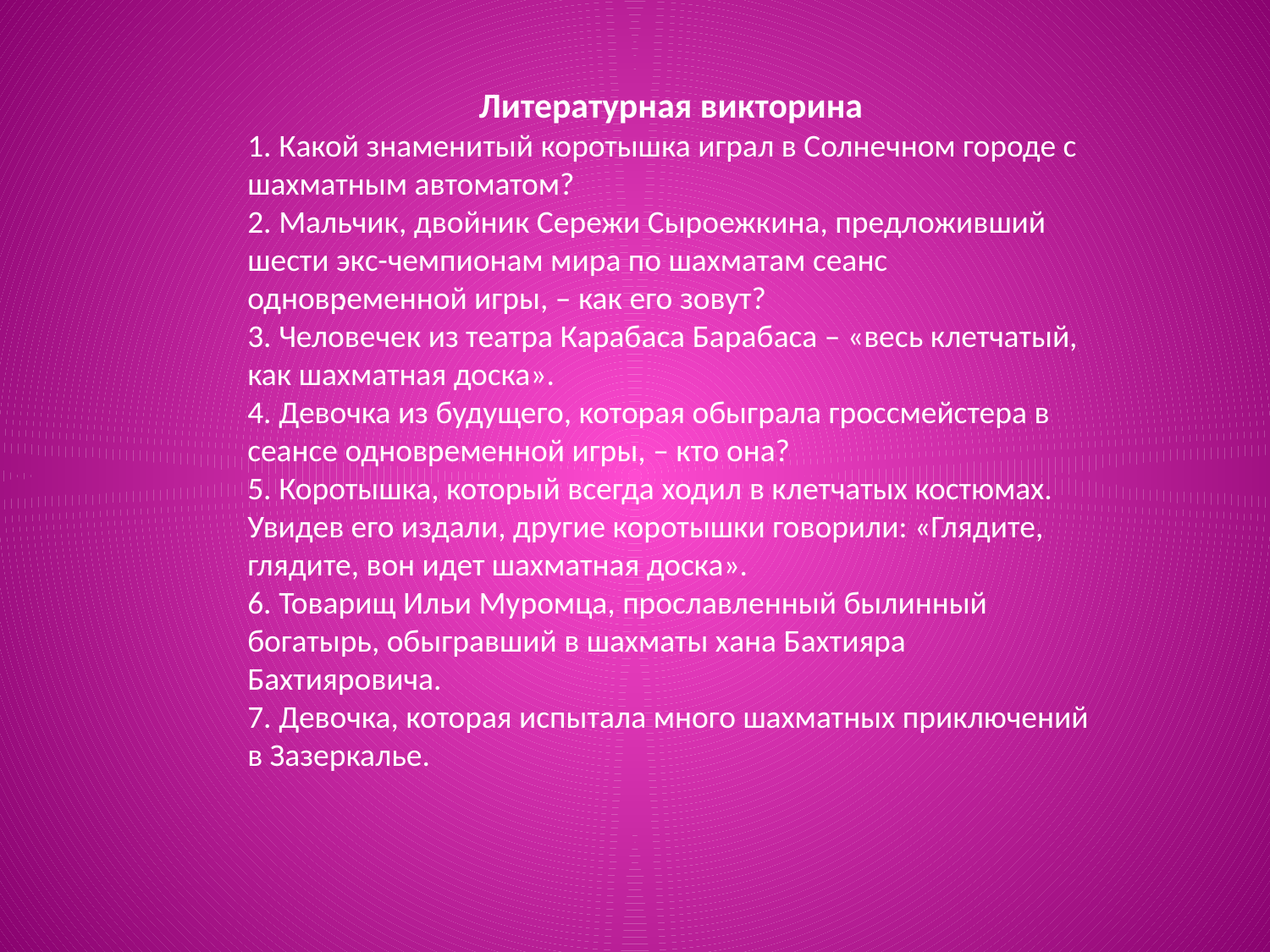

Литературная викторина
1. Какой знаменитый коротышка играл в Солнечном городе с шахматным автоматом?
2. Мальчик, двойник Сережи Сыроежкина, предложивший шести экс-чемпионам мира по шахматам сеанс одновременной игры, – как его зовут?
3. Человечек из театра Карабаса Барабаса – «весь клетчатый, как шахматная доска».
4. Девочка из будущего, которая обыграла гроссмейстера в сеансе одновременной игры, – кто она?
5. Коротышка, который всегда ходил в клетчатых костюмах. Увидев его издали, другие коротышки говорили: «Глядите, глядите, вон идет шахматная доска».
6. Товарищ Ильи Муромца, прославленный былинный богатырь, обыгравший в шахматы хана Бахтияра Бахтияровича.
7. Девочка, которая испытала много шахматных приключений в Зазеркалье.

: